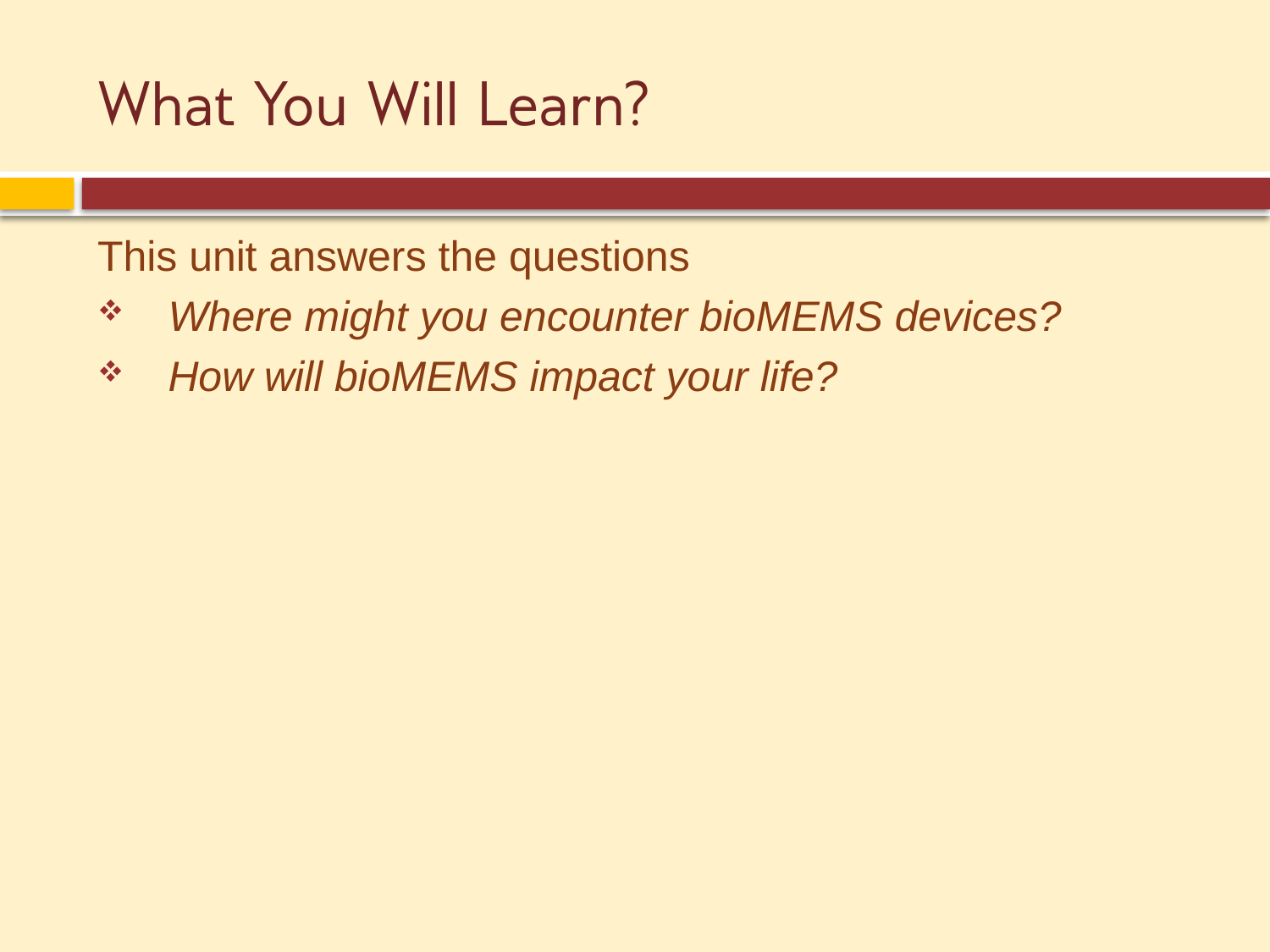

# What You Will Learn?
This unit answers the questions
Where might you encounter bioMEMS devices?
How will bioMEMS impact your life?